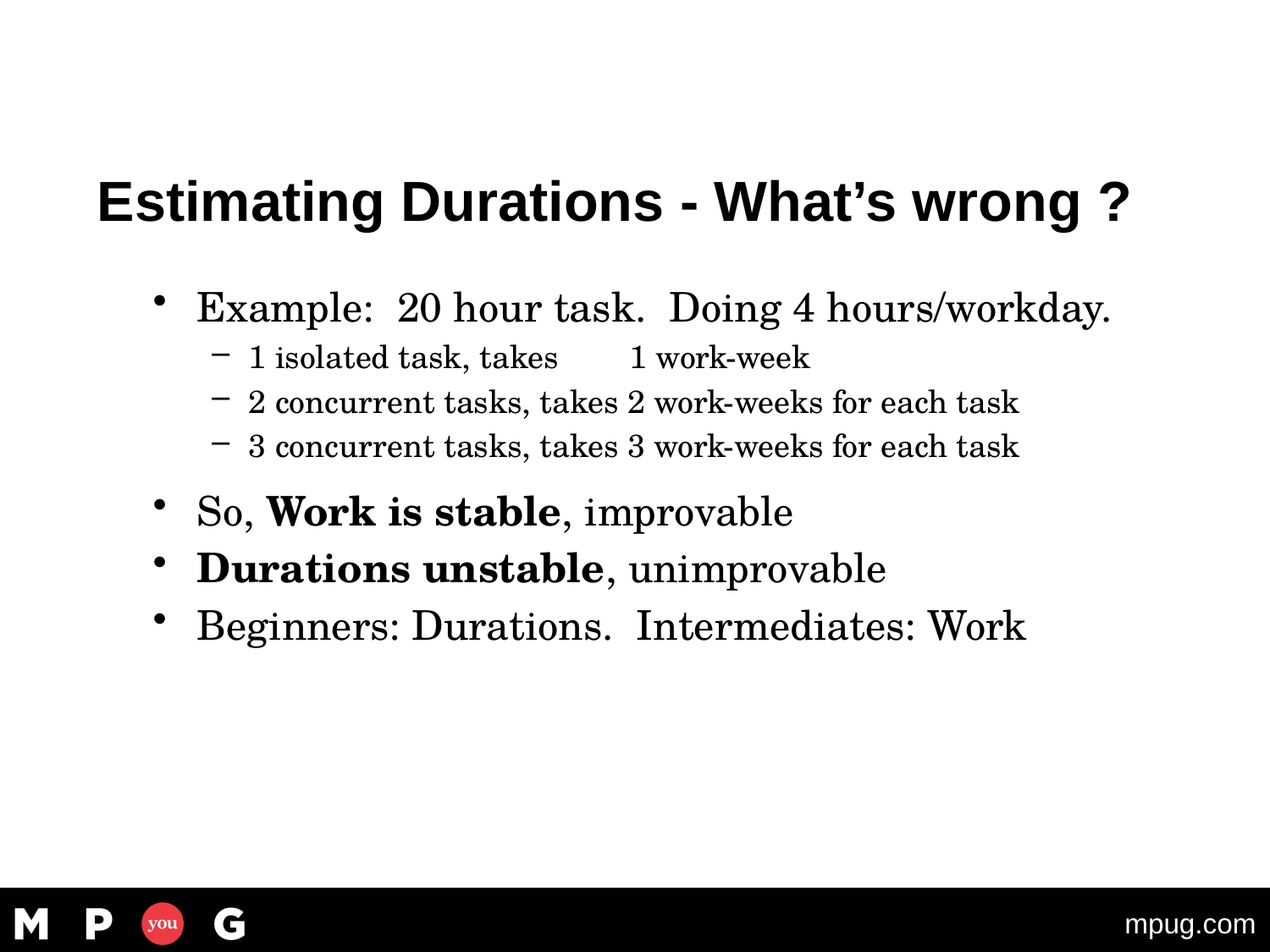

#
© Oliver D Gildersleeve, Jr 2020
6
Estimating Durations - What’s wrong ?
Example:  20 hour task.  Doing 4 hours/workday.
1 isolated task, takes        1 work-week
2 concurrent tasks, takes 2 work-weeks for each task
3 concurrent tasks, takes 3 work-weeks for each task

So, Work is stable, improvable
Durations unstable, unimprovable
Beginners: Durations.  Intermediates: Work